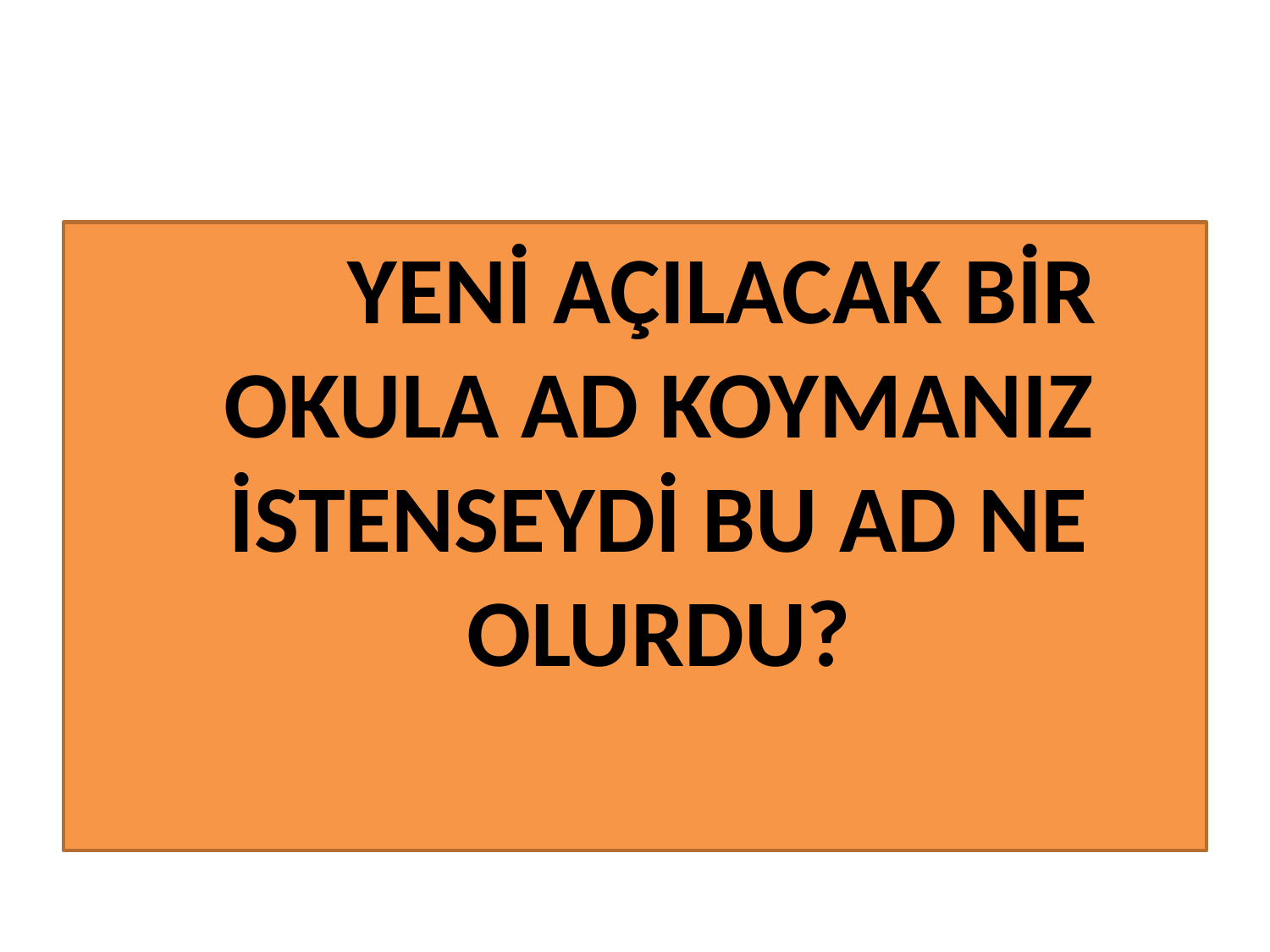

YENİ AÇILACAK BİR OKULA AD KOYMANIZ İSTENSEYDİ BU AD NE OLURDU?